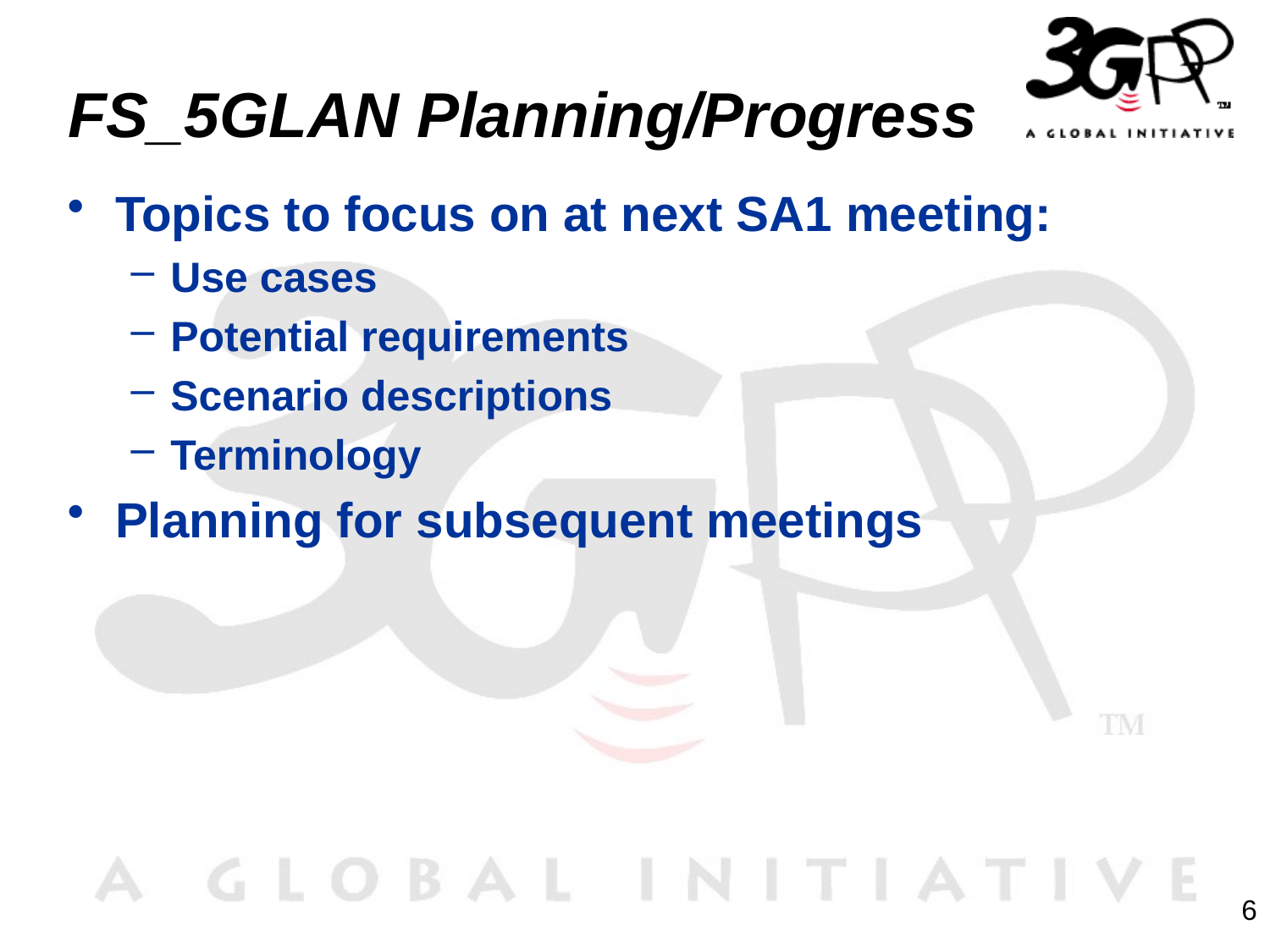

# FS_5GLAN Planning/Progress
Topics to focus on at next SA1 meeting:
Use cases
Potential requirements
Scenario descriptions
Terminology
Planning for subsequent meetings
6